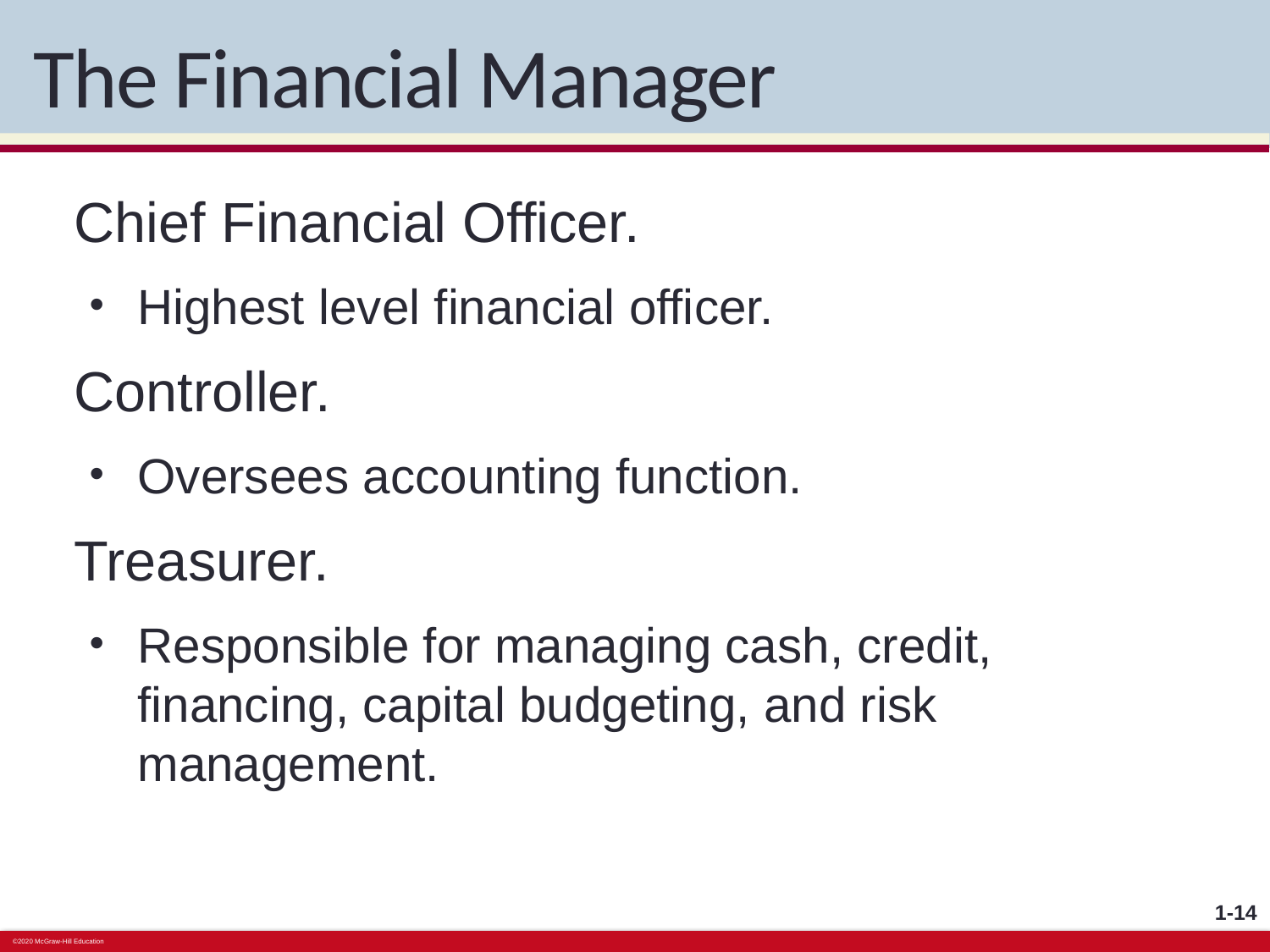

# The Financial Manager
Chief Financial Officer.
Highest level financial officer.
Controller.
Oversees accounting function.
Treasurer.
Responsible for managing cash, credit, financing, capital budgeting, and risk management.